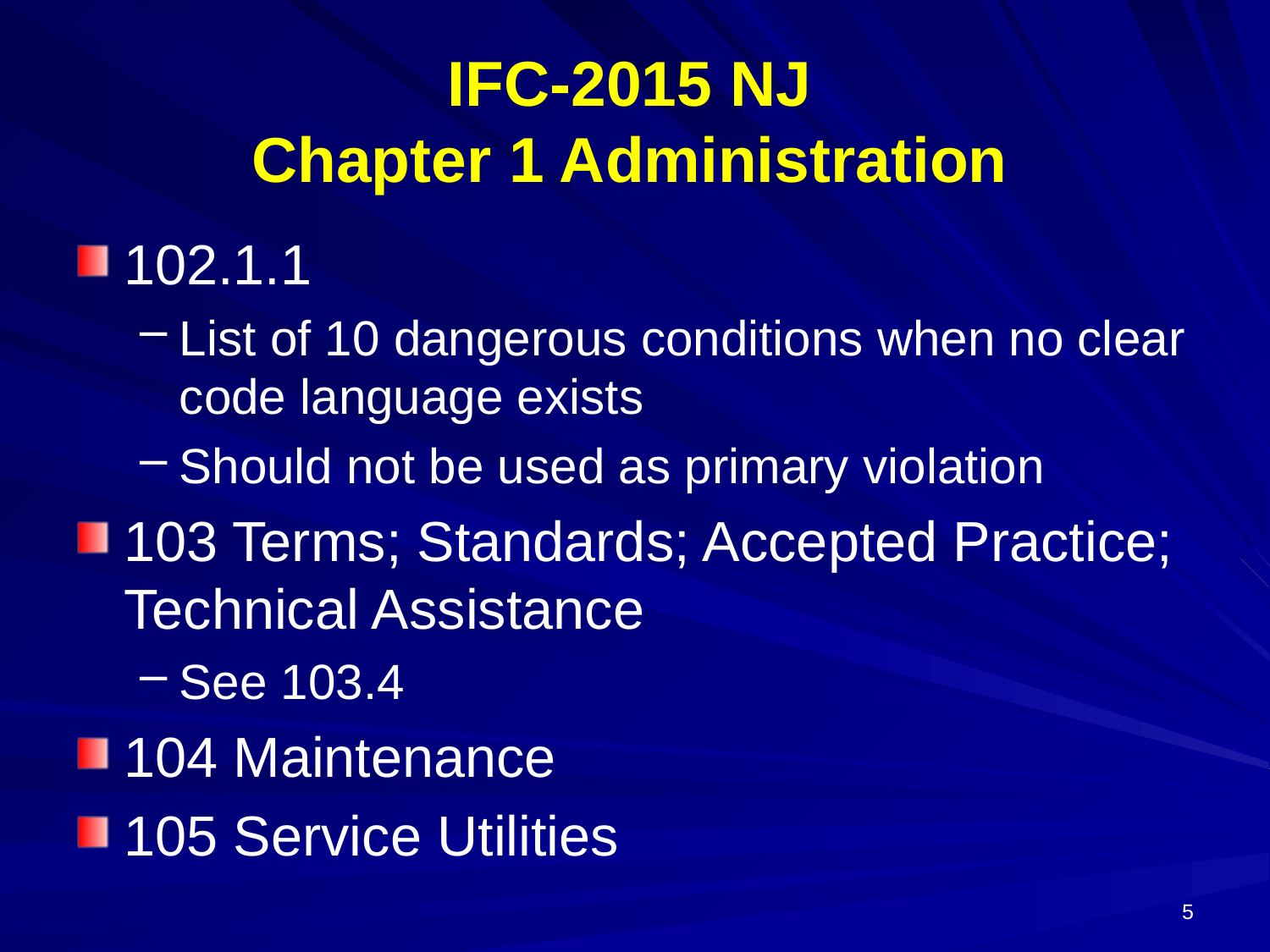

# IFC-2015 NJ Chapter 1 Administration
102.1.1
List of 10 dangerous conditions when no clear code language exists
Should not be used as primary violation
103 Terms; Standards; Accepted Practice; Technical Assistance
See 103.4
104 Maintenance
105 Service Utilities

5